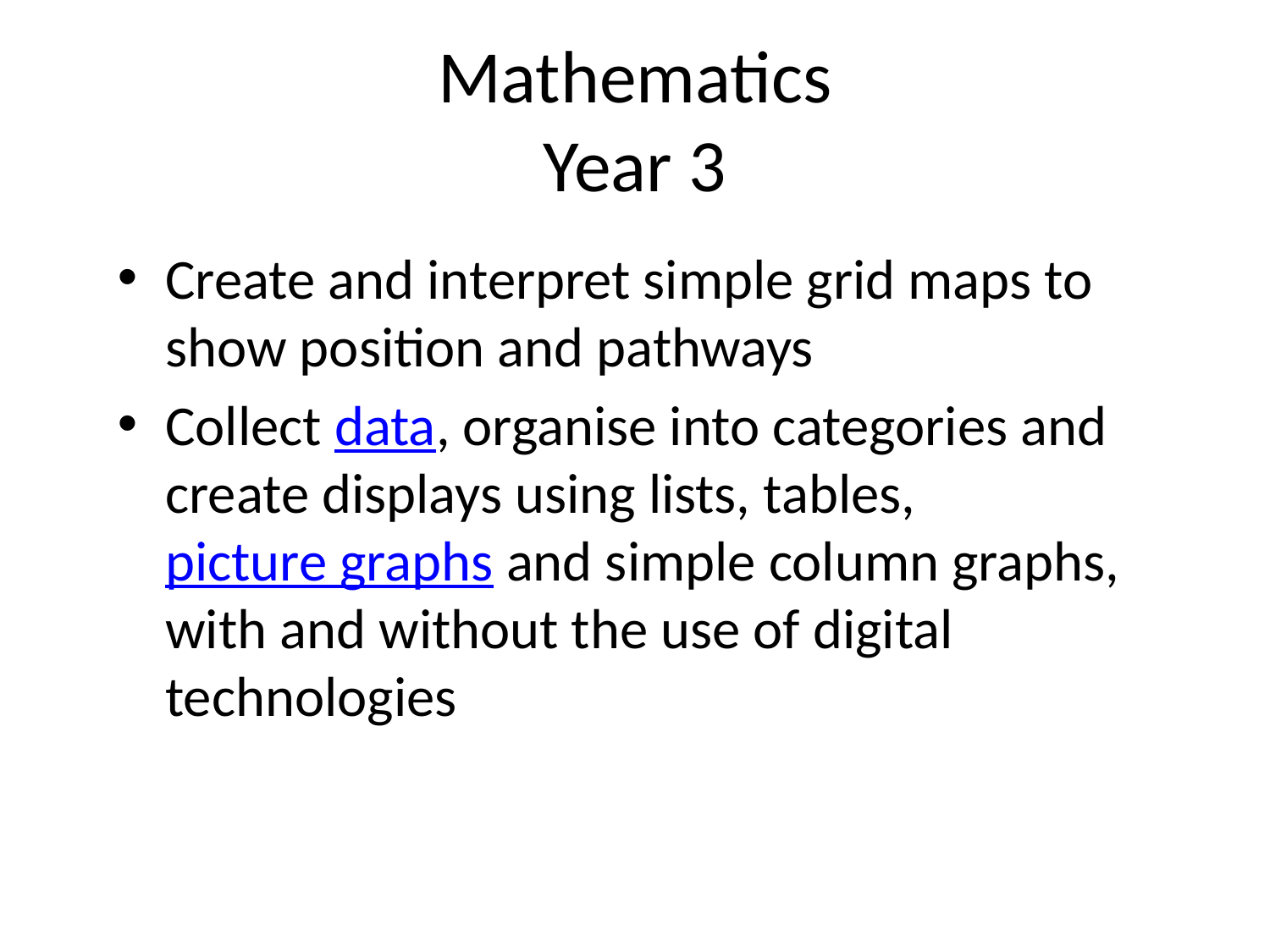

# Mathematics Year 3
Create and interpret simple grid maps to show position and pathways
Collect data, organise into categories and create displays using lists, tables, picture graphs and simple column graphs, with and without the use of digital technologies